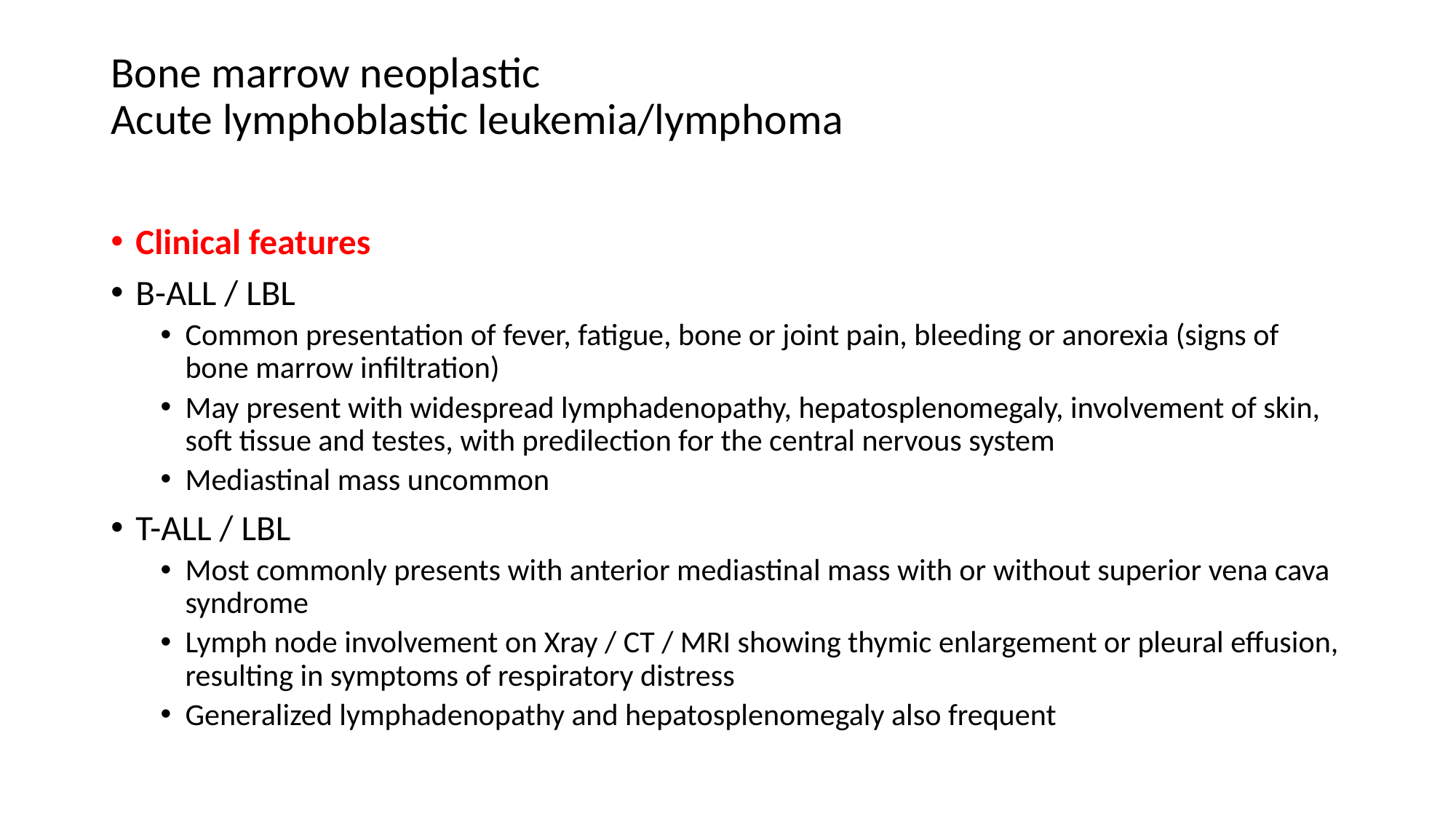

# Bone marrow neoplastic Acute lymphoblastic leukemia/lymphoma
Clinical features
B-ALL / LBL
Common presentation of fever, fatigue, bone or joint pain, bleeding or anorexia (signs of bone marrow infiltration)
May present with widespread lymphadenopathy, hepatosplenomegaly, involvement of skin, soft tissue and testes, with predilection for the central nervous system
Mediastinal mass uncommon
T-ALL / LBL
Most commonly presents with anterior mediastinal mass with or without superior vena cava syndrome
Lymph node involvement on Xray / CT / MRI showing thymic enlargement or pleural effusion, resulting in symptoms of respiratory distress
Generalized lymphadenopathy and hepatosplenomegaly also frequent